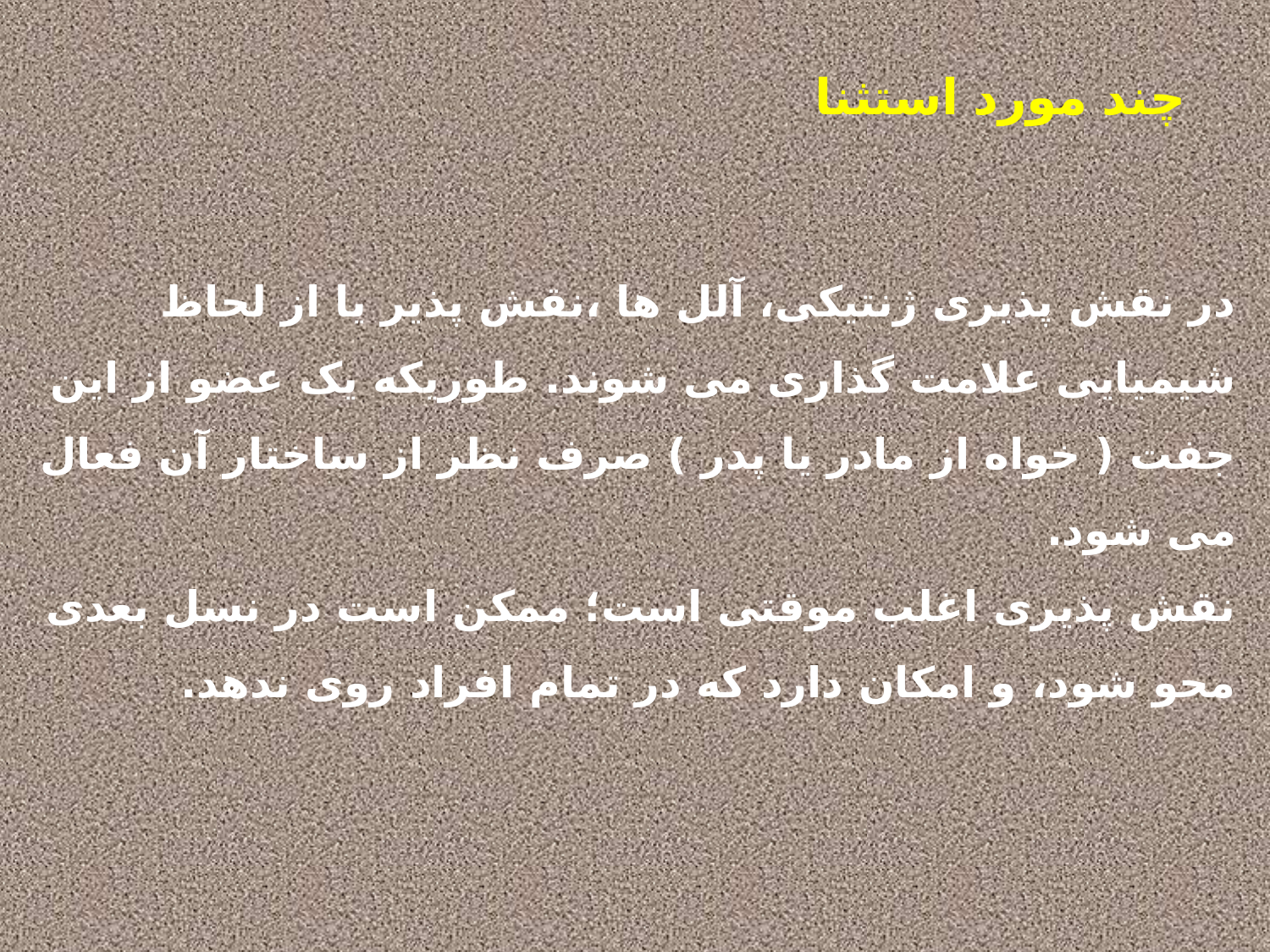

# چند مورد استثنا
در نقش پذیری ژنتیکی، آلل ها ،نقش پذیر یا از لحاظ شیمیایی علامت گذاری می شوند. طوریکه یک عضو از این جفت ( خواه از مادر یا پدر ) صرف نظر از ساختار آن فعال می شود.
نقش پذیری اغلب موقتی است؛ ممکن است در نسل بعدی محو شود، و امکان دارد که در تمام افراد روی ندهد.

www.modirkade.ir
14